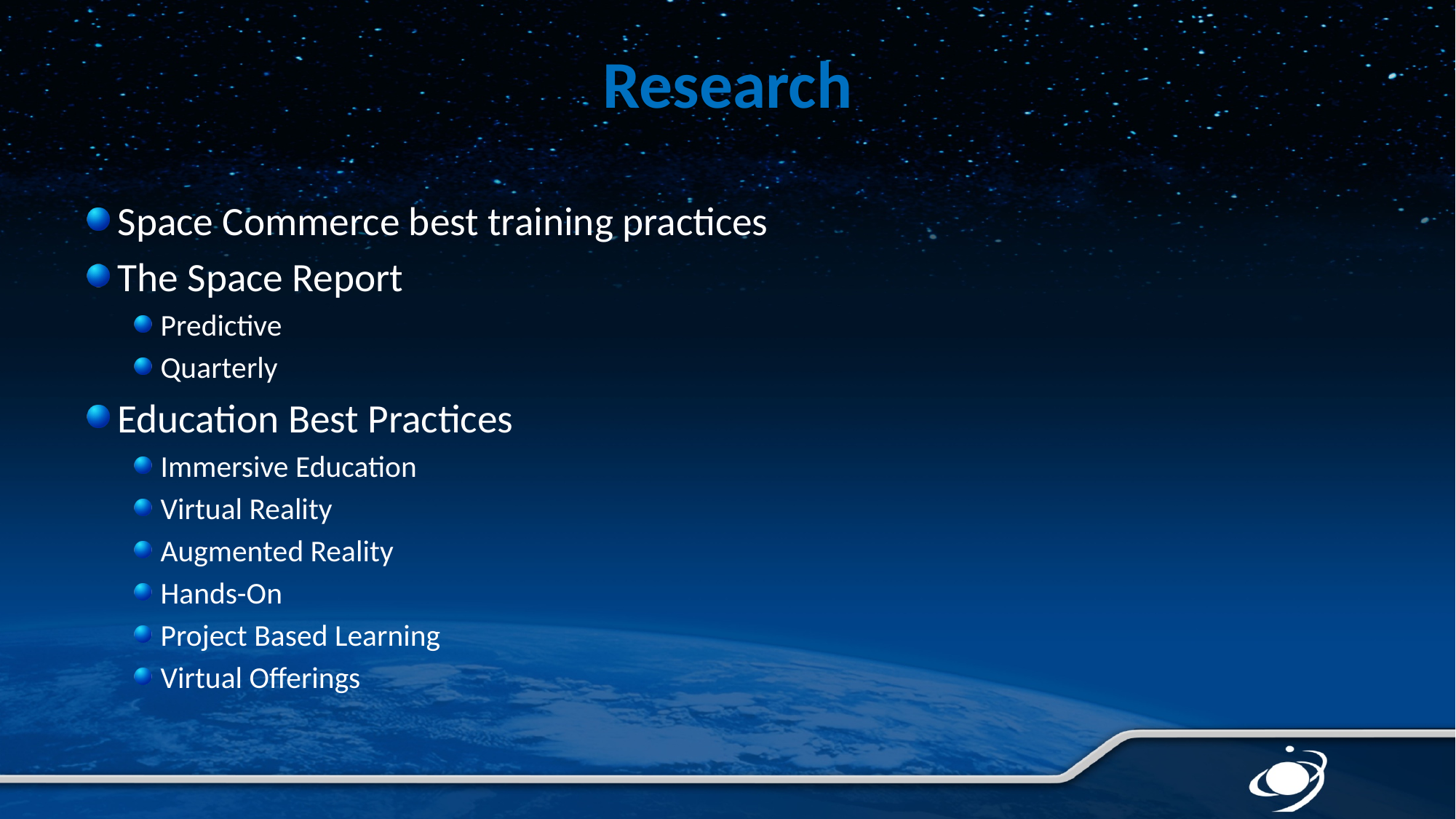

# Research
Space Commerce best training practices
The Space Report
Predictive
Quarterly
Education Best Practices
Immersive Education
Virtual Reality
Augmented Reality
Hands-On
Project Based Learning
Virtual Offerings